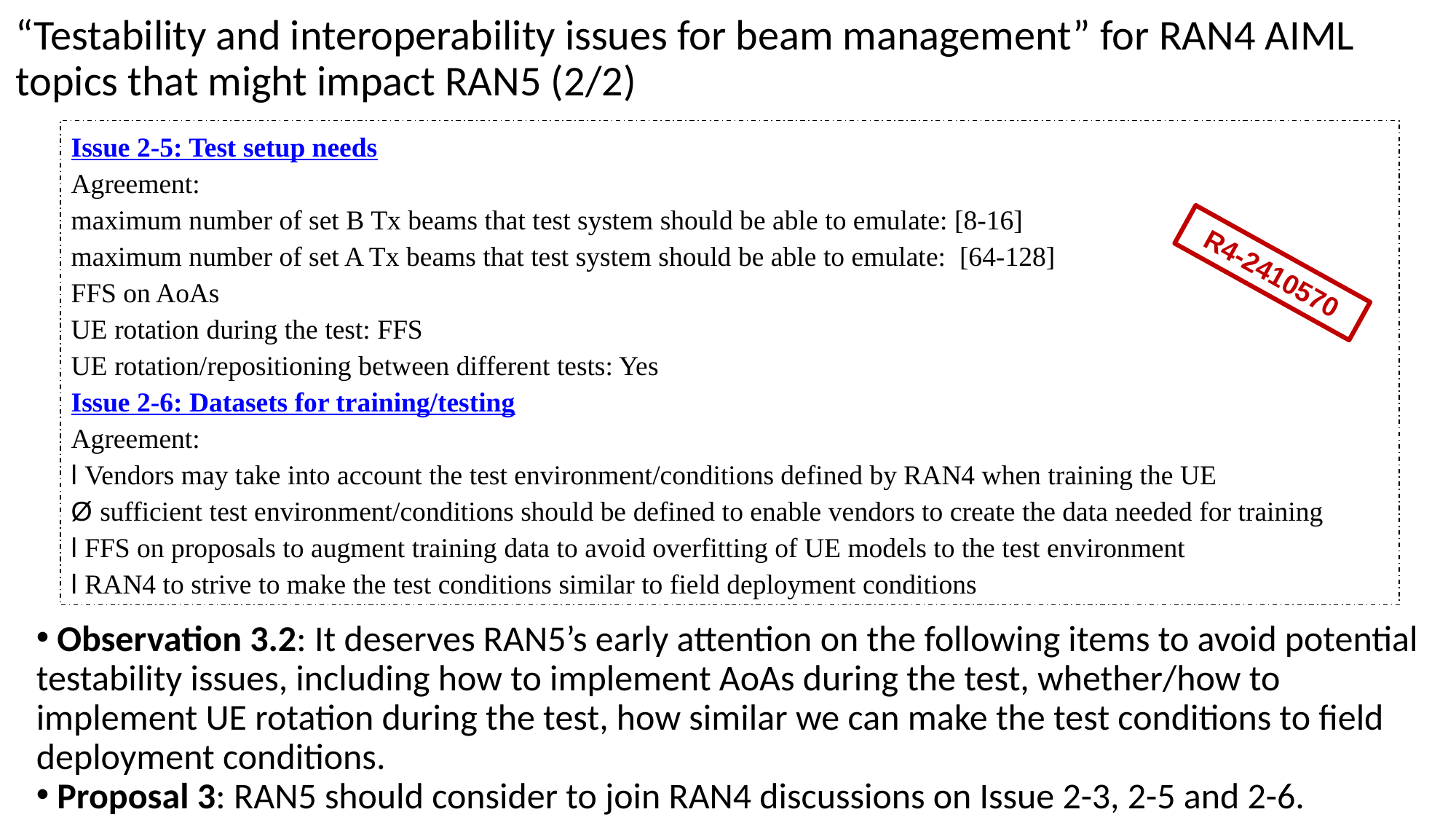

# “Testability and interoperability issues for beam management” for RAN4 AIML topics that might impact RAN5 (2/2)
Issue 2-5: Test setup needs
Agreement:
maximum number of set B Tx beams that test system should be able to emulate: [8-16]
maximum number of set A Tx beams that test system should be able to emulate:  [64-128]
FFS on AoAs
UE rotation during the test: FFS
UE rotation/repositioning between different tests: Yes
Issue 2-6: Datasets for training/testing
Agreement:
l Vendors may take into account the test environment/conditions defined by RAN4 when training the UE
Ø sufficient test environment/conditions should be defined to enable vendors to create the data needed for training
l FFS on proposals to augment training data to avoid overfitting of UE models to the test environment
l RAN4 to strive to make the test conditions similar to field deployment conditions
R4-2410570
 Observation 3.2: It deserves RAN5’s early attention on the following items to avoid potential testability issues, including how to implement AoAs during the test, whether/how to implement UE rotation during the test, how similar we can make the test conditions to field deployment conditions.
 Proposal 3: RAN5 should consider to join RAN4 discussions on Issue 2-3, 2-5 and 2-6.